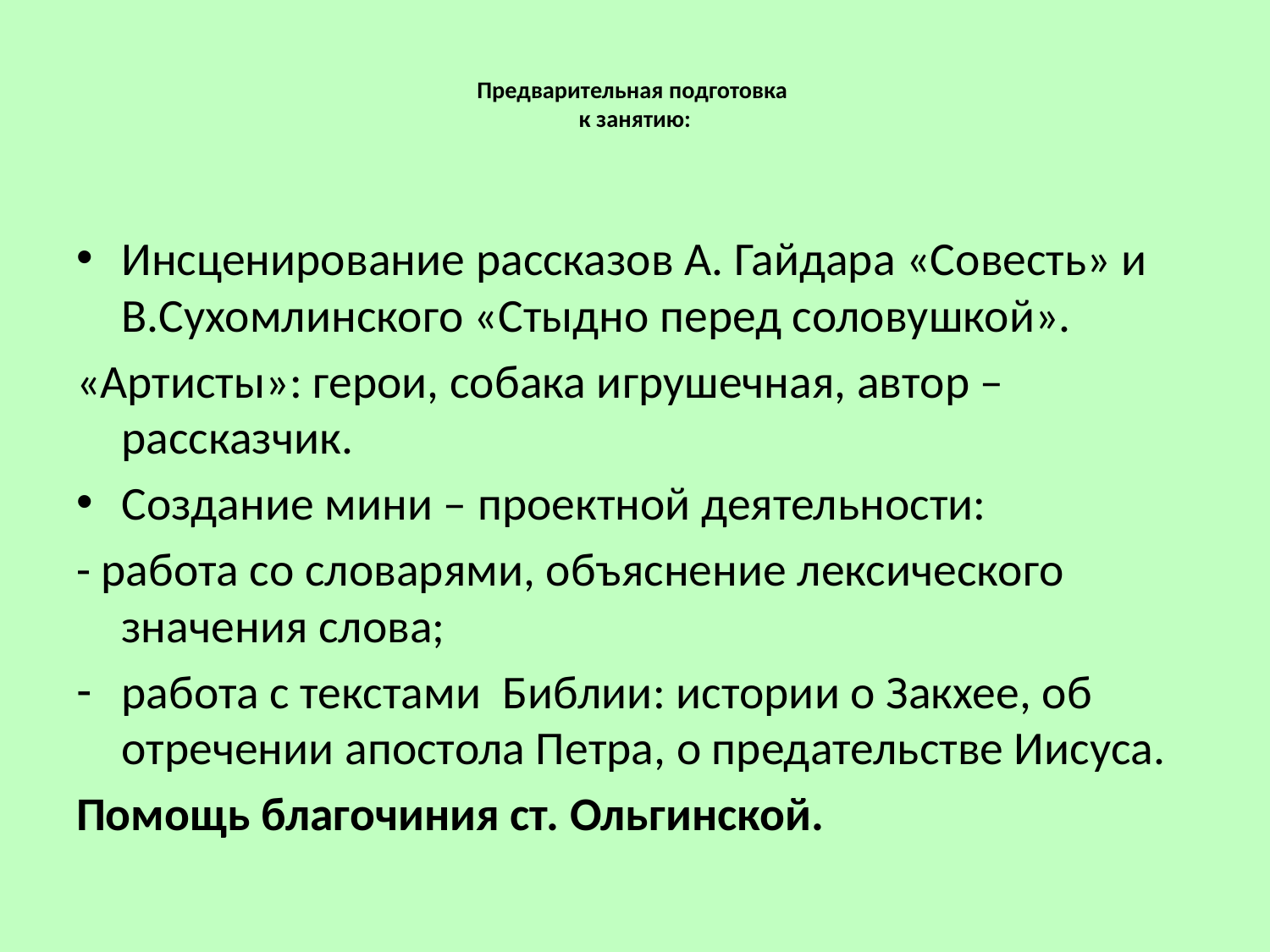

# Предварительная подготовка к занятию:
Инсценирование рассказов А. Гайдара «Совесть» и В.Сухомлинского «Стыдно перед соловушкой».
«Артисты»: герои, собака игрушечная, автор – рассказчик.
Создание мини – проектной деятельности:
- работа со словарями, объяснение лексического значения слова;
работа с текстами  Библии: истории о Закхее, об отречении апостола Петра, о предательстве Иисуса.
Помощь благочиния ст. Ольгинской.